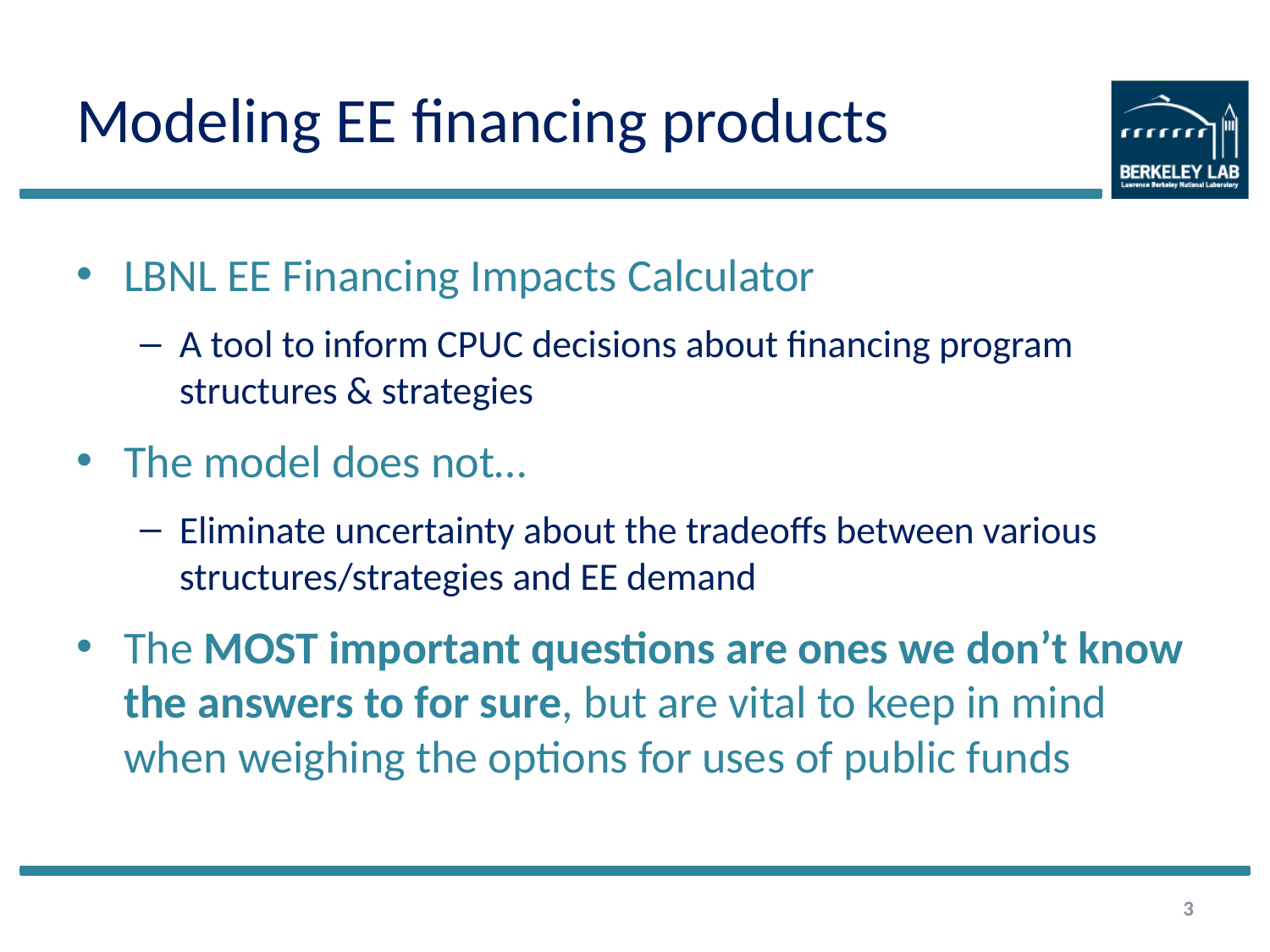

# Modeling EE financing products
LBNL EE Financing Impacts Calculator
A tool to inform CPUC decisions about financing program structures & strategies
The model does not…
Eliminate uncertainty about the tradeoffs between various structures/strategies and EE demand
The MOST important questions are ones we don’t know the answers to for sure, but are vital to keep in mind when weighing the options for uses of public funds

3